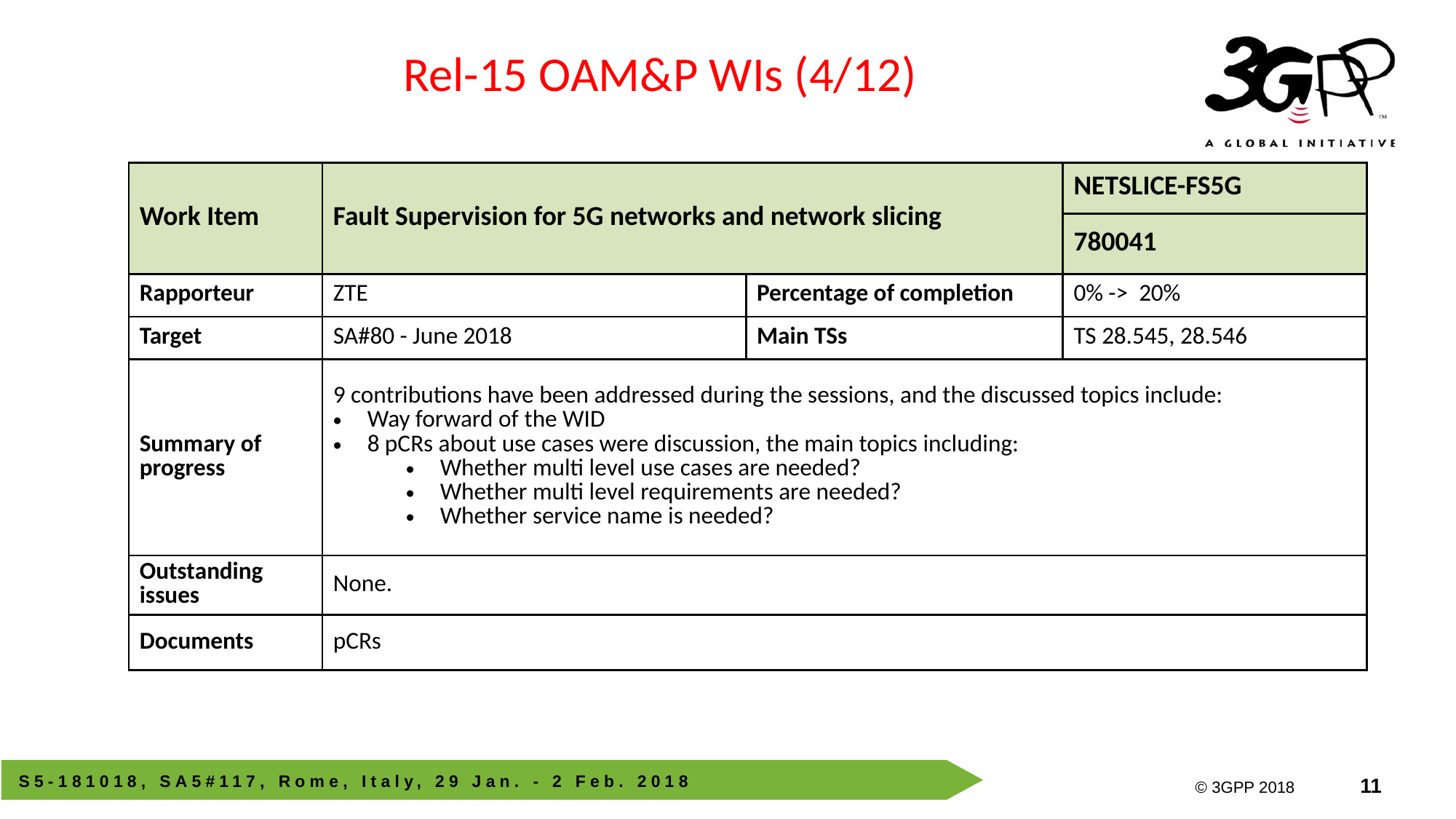

Rel-15 OAM&P WIs (4/12)
| Work Item | Fault Supervision for 5G networks and network slicing |  | NETSLICE-FS5G |
| --- | --- | --- | --- |
|  |  |  | 780041 |
| Rapporteur | ZTE | Percentage of completion | 0% -> 20% |
| Target | SA#80 - June 2018 | Main TSs | TS 28.545, 28.546 |
| Summary of progress | 9 contributions have been addressed during the sessions, and the discussed topics include: Way forward of the WID 8 pCRs about use cases were discussion, the main topics including: Whether multi level use cases are needed? Whether multi level requirements are needed? Whether service name is needed? |  |  |
| Outstanding issues | None. |  |  |
| Documents | pCRs |  |  |